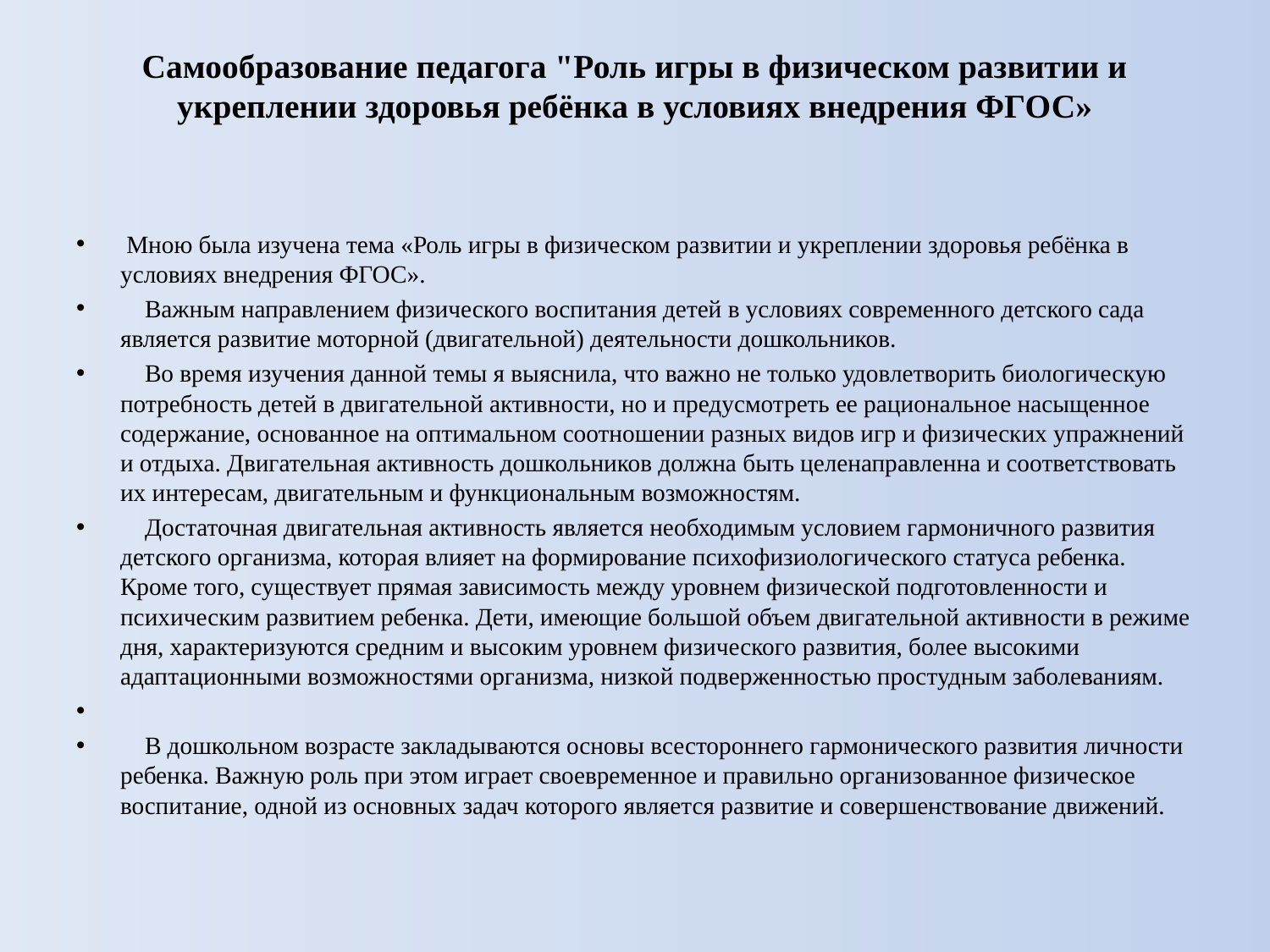

# Самообразование педагога "Роль игры в физическом развитии и укреплении здоровья ребёнка в условиях внедрения ФГОС»
 Мною была изучена тема «Роль игры в физическом развитии и укреплении здоровья ребёнка в условиях внедрения ФГОС».
    Важным направлением физического воспитания детей в условиях современного детского сада является развитие моторной (двигательной) деятельности дошкольников.
    Во время изучения данной темы я выяснила, что важно не только удовлетворить биологическую потребность детей в двигательной активности, но и предусмотреть ее рациональное насыщенное содержание, основанное на оптимальном соотношении разных видов игр и физических упражнений и отдыха. Двигательная активность дошкольников должна быть целенаправленна и соответствовать их интересам, двигательным и функциональным возможностям.
    Достаточная двигательная активность является необходимым условием гармоничного развития детского организма, которая влияет на формирование психофизиологического статуса ребенка. Кроме того, существует прямая зависимость между уровнем физической подготовленности и психическим развитием ребенка. Дети, имеющие большой объем двигательной активности в режиме дня, характеризуются средним и высоким уровнем физического развития, более высокими адаптационными возможностями организма, низкой подверженностью простудным заболеваниям.

    В дошкольном возрасте закладываются основы всестороннего гармонического развития личности ребенка. Важную роль при этом играет своевременное и правильно организованное физическое воспитание, одной из основных задач которого является развитие и совершенствование движений.